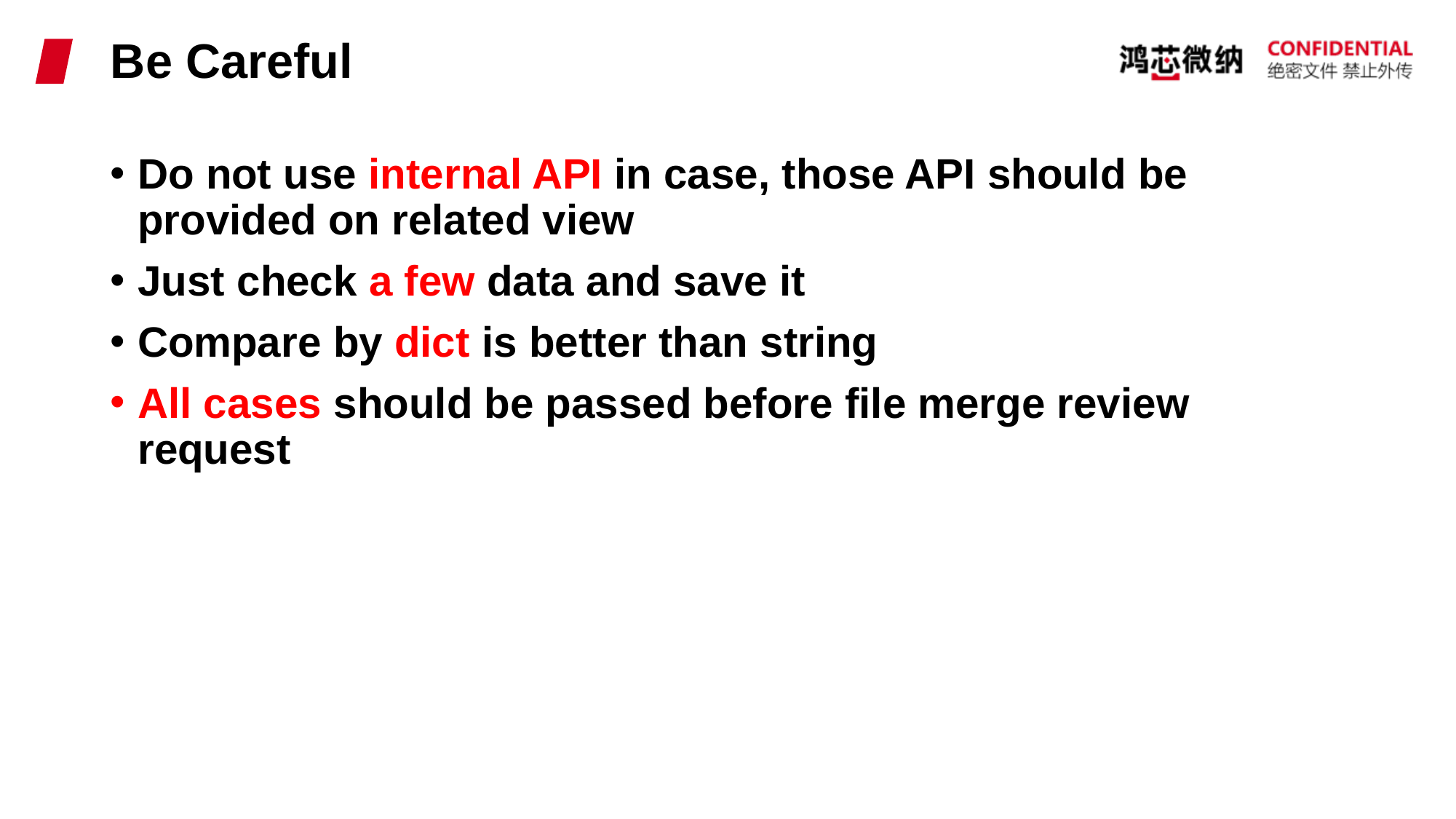

# Be Careful
Do not use internal API in case, those API should be provided on related view
Just check a few data and save it
Compare by dict is better than string
All cases should be passed before file merge review request